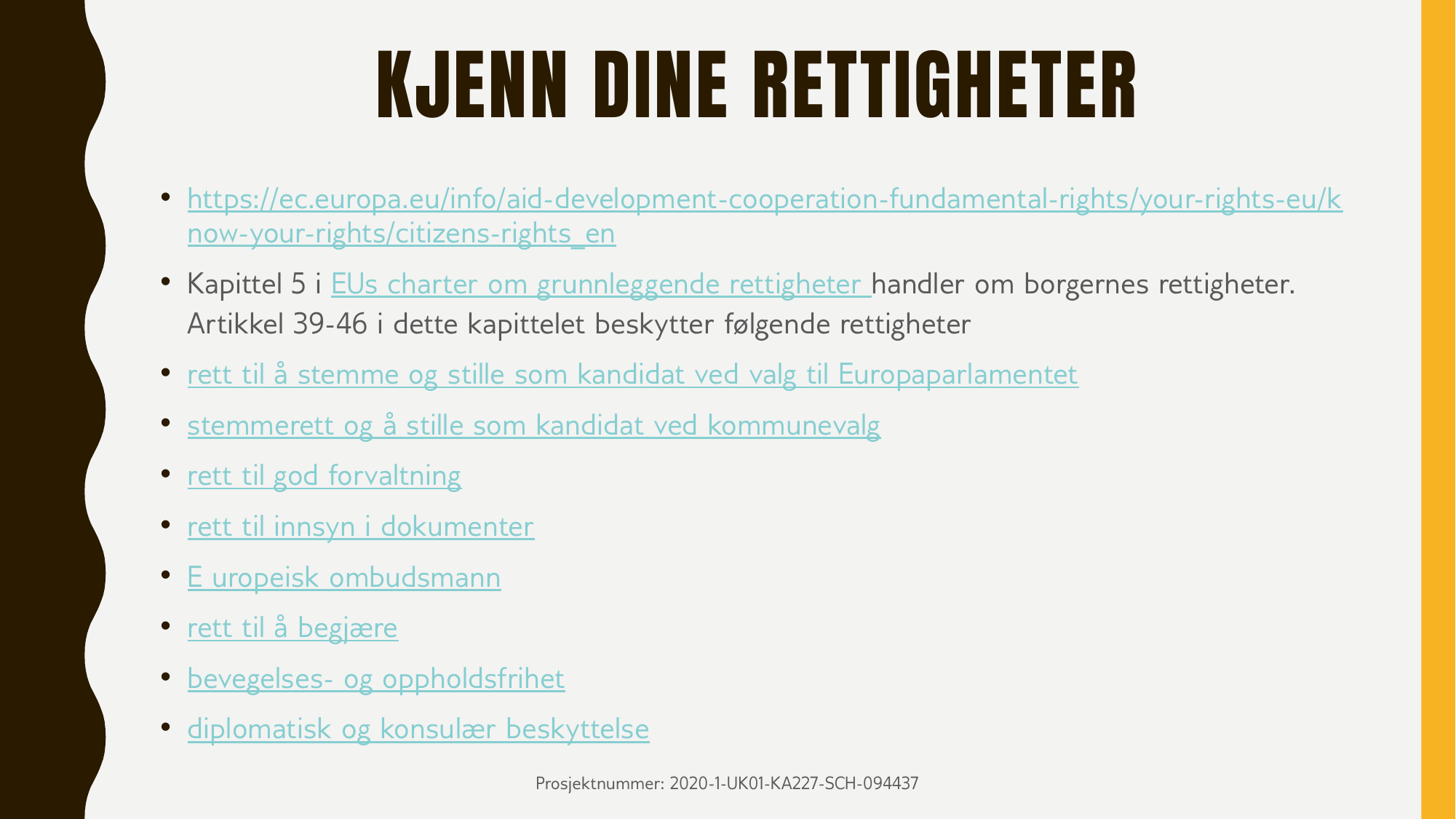

# KJENN DINE RETTIGHETER
https://ec.europa.eu/info/aid-development-cooperation-fundamental-rights/your-rights-eu/know-your-rights/citizens-rights_en
Kapittel 5 i EUs charter om grunnleggende rettigheter handler om borgernes rettigheter. Artikkel 39-46 i dette kapittelet beskytter følgende rettigheter
rett til å stemme og stille som kandidat ved valg til Europaparlamentet
stemmerett og å stille som kandidat ved kommunevalg
rett til god forvaltning
rett til innsyn i dokumenter
E uropeisk ombudsmann
rett til å begjære
bevegelses- og oppholdsfrihet
diplomatisk og konsulær beskyttelse

Prosjektnummer: 2020-1-UK01-KA227-SCH-094437